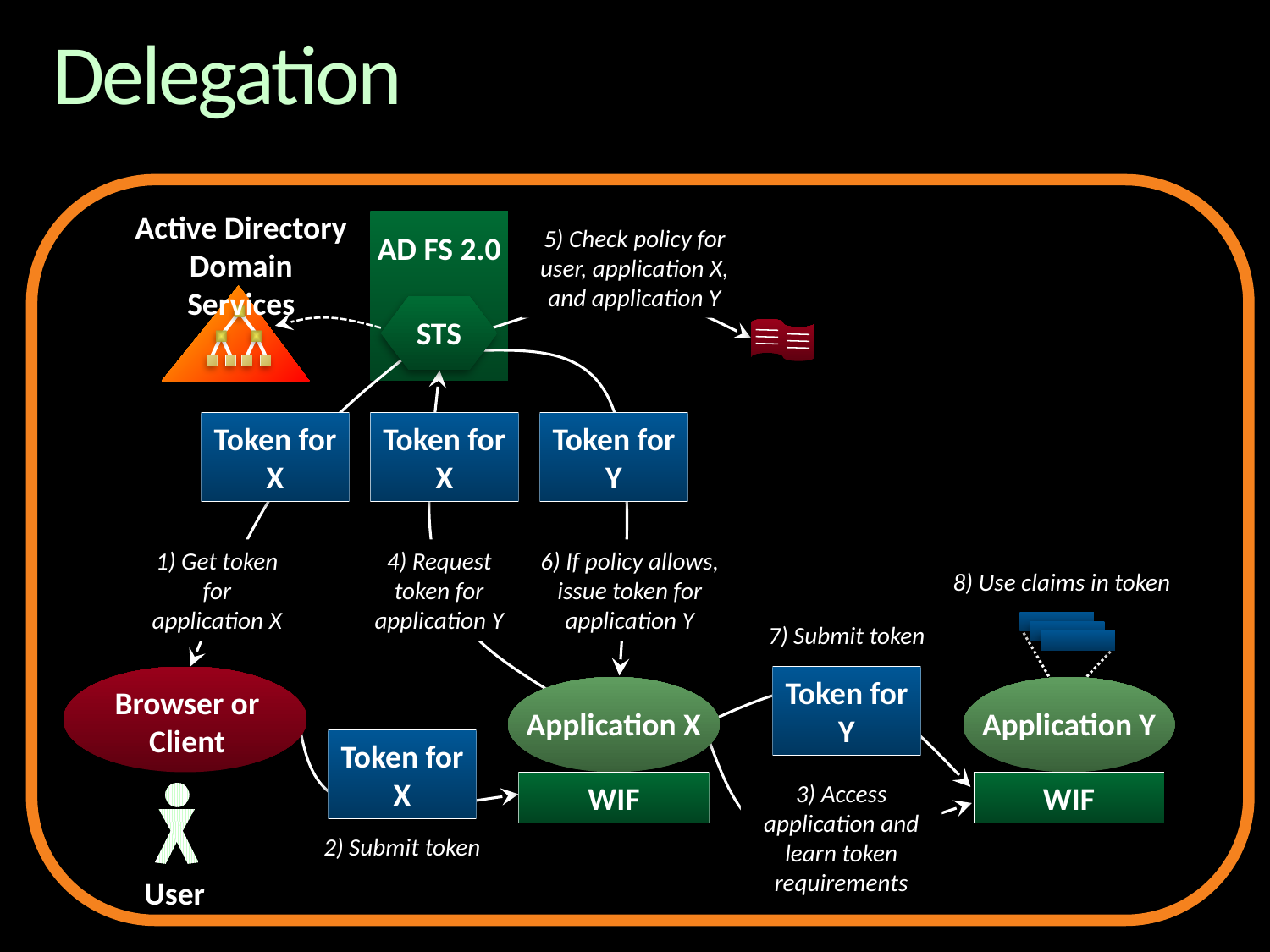

# Delegation

Active Directory Domain Services

5) Check policy for user, application X, and application Y

AD FS 2.0

STS

Token for Y
6) If policy allows, issue token for application Y

Token for X
1) Get token for application X

Token for X
4) Request token for application Y
 8) Use claims in token

7) Submit token
Token for Y

Browser or Client

Application X
Application Y

Token for X
2) Submit token

3) Access application and learn token requirements
WIF
WIF

User